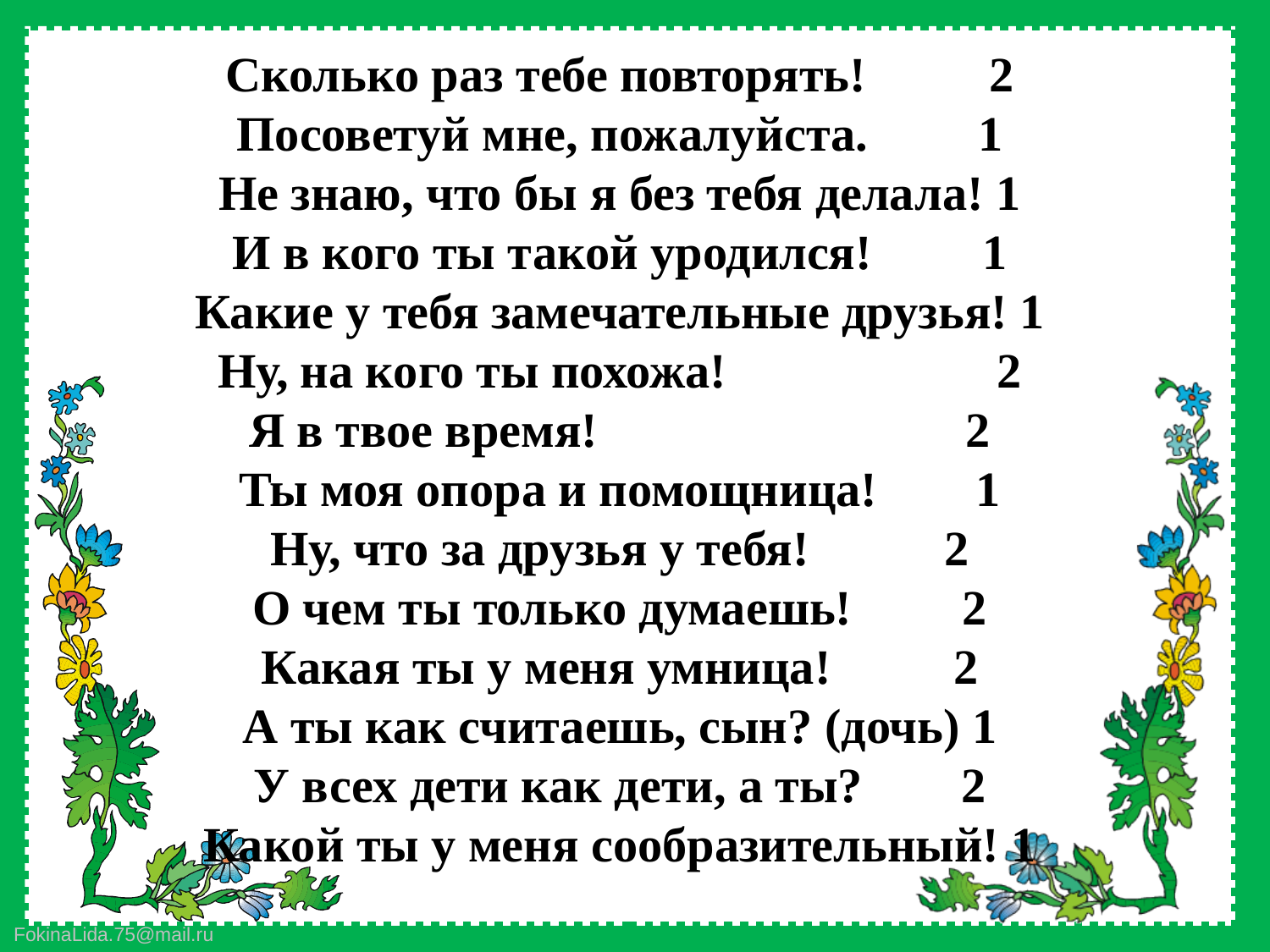

Сколько раз тебе повторять!          2
Посоветуй мне, пожалуйста.         1
Не знаю, что бы я без тебя делала! 1
И в кого ты такой уродился!         1
Какие у тебя замечательные друзья! 1
Ну, на кого ты похожа!                      2
Я в твое время!                              2
Ты моя опора и помощница!        1
Ну, что за друзья у тебя!           2
О чем ты только думаешь!         2
Какая ты у меня умница!          2
А ты как считаешь, сын? (дочь) 1
У всех дети как дети, а ты?        2
Какой ты у меня сообразительный! 1